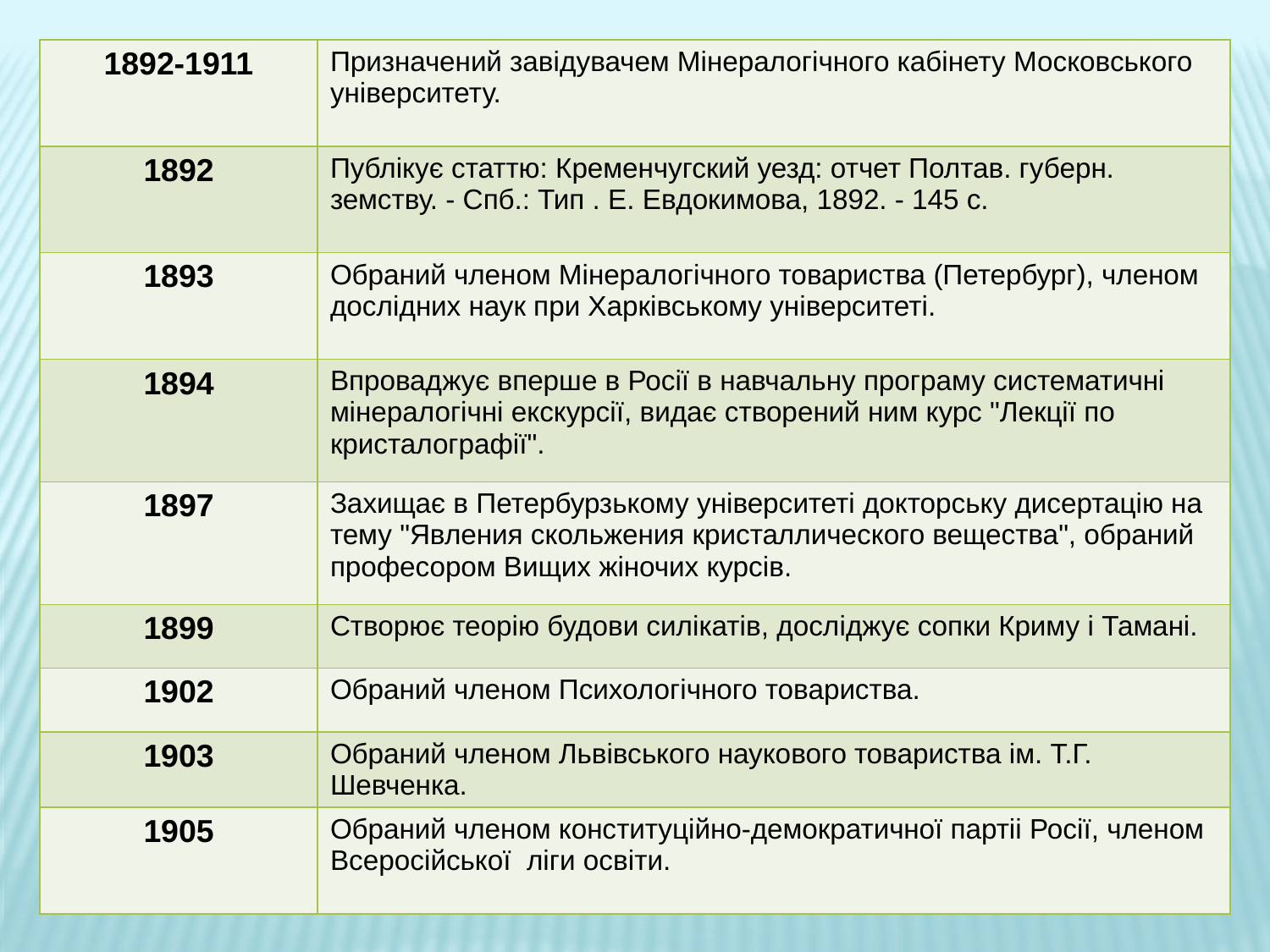

| 1892-1911 | Призначений завiдувачем Мiнералогiчного кабiнету Московського унiверситету. |
| --- | --- |
| 1892 | Публiкує статтю: Кременчугский уезд: отчет Полтав. губерн. земству. - Спб.: Тип . Е. Евдокимова, 1892. - 145 с. |
| 1893 | Обраний членом Мiнералогiчного товариства (Петербург), членом дослiдних наук при Харкiвському унiверситетi. |
| 1894 | Впроваджує вперше в Росiї в навчальну програму систематичнi мiнералогiчнi екскурсiї, видає створений ним курс "Лекцiї по кристалографiї". |
| 1897 | Захищає в Петербурзькому унiверситетi докторську дисертацiю на тему "Явления скольжения кристаллического вещества", обраний професором Вищих жiночих курсiв. |
| 1899 | Створює теорiю будови силiкатiв, дослiджує сопки Криму i Таманi. |
| 1902 | Обраний членом Психологiчного товариства. |
| 1903 | Обраний членом Львiвського наукового товариства iм. Т.Г. Шевченка. |
| 1905 | Обраний членом конституцiйно-демократичної партii Росiї, членом Всеросiйської лiги освiти. |